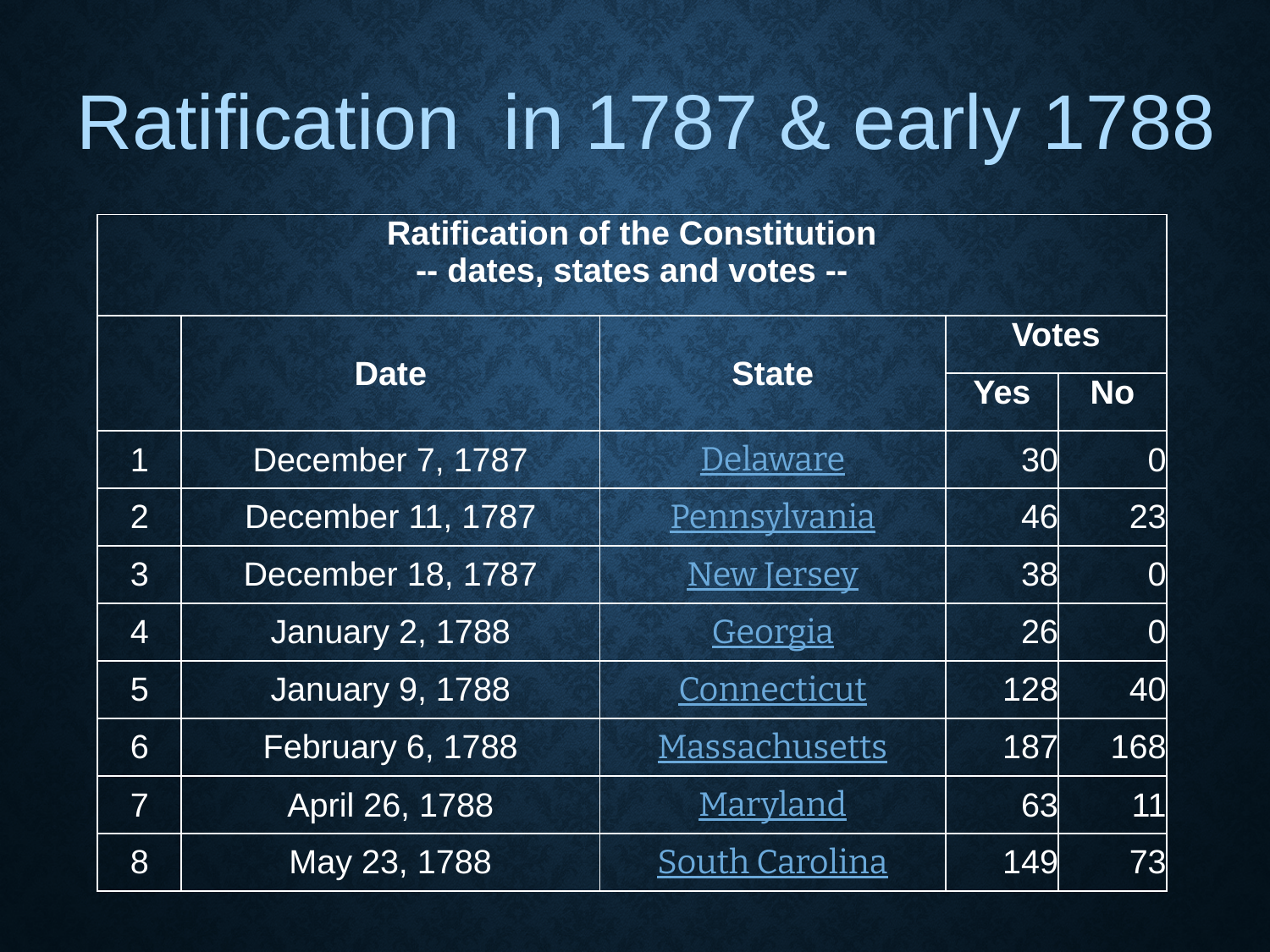

Ratification  in 1787 & early 1788
| Ratification of the Constitution -- dates, states and votes -- |  |  |  |  |
| --- | --- | --- | --- | --- |
|  | Date | State | Votes |  |
|  |  |  | Yes | No |
| 1 | December 7, 1787 | Delaware | 30 | 0 |
| 2 | December 11, 1787 | Pennsylvania | 46 | 23 |
| 3 | December 18, 1787 | New Jersey | 38 | 0 |
| 4 | January 2, 1788 | Georgia | 26 | 0 |
| 5 | January 9, 1788 | Connecticut | 128 | 40 |
| 6 | February 6, 1788 | Massachusetts | 187 | 168 |
| 7 | April 26, 1788 | Maryland | 63 | 11 |
| 8 | May 23, 1788 | South Carolina | 149 | 73 |